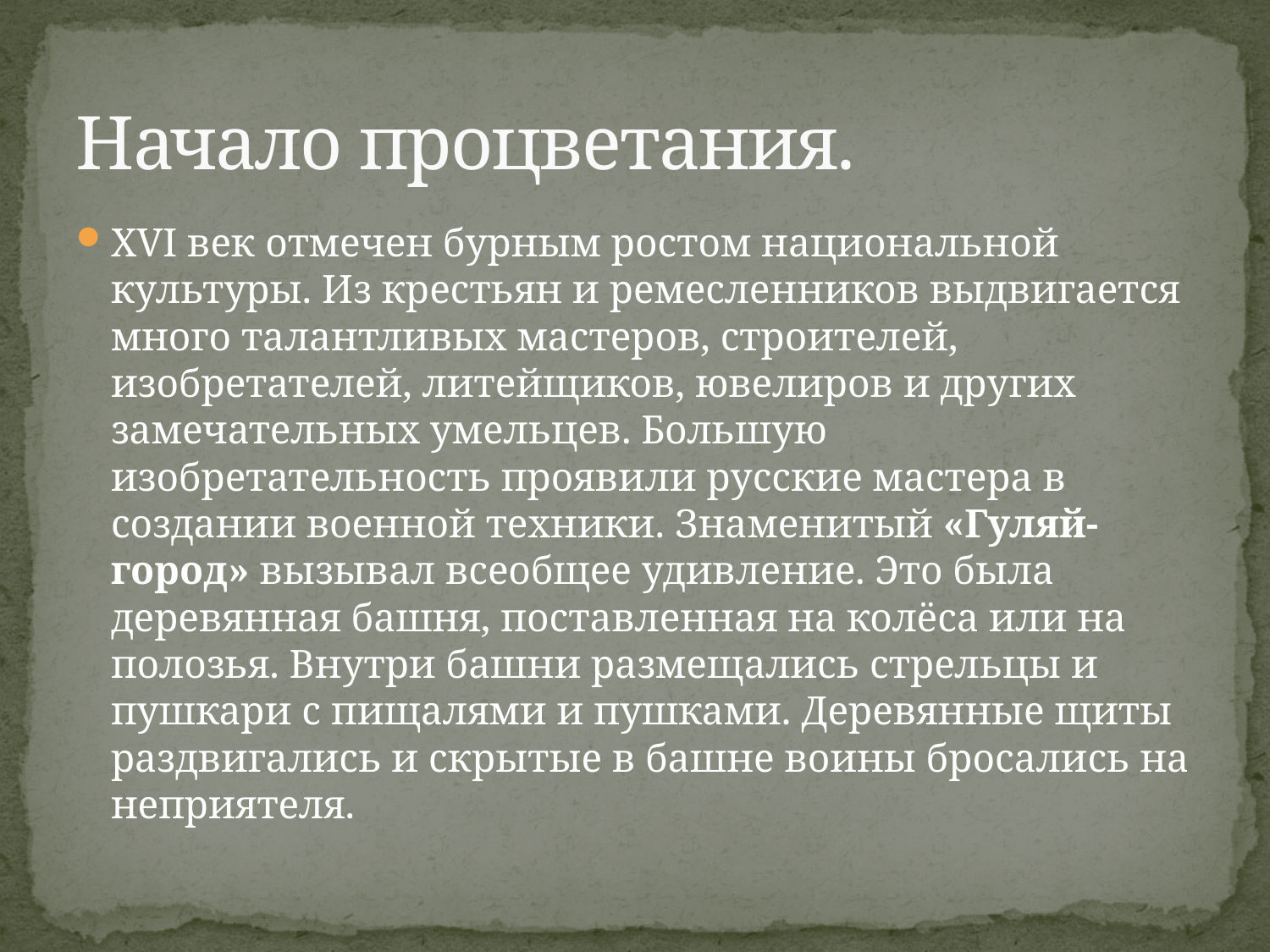

# Начало процветания.
XVI век отмечен бурным ростом национальной культуры. Из крестьян и ремесленников выдвигается много талантливых мастеров, строителей, изобретателей, литейщиков, ювелиров и других замечательных умельцев. Большую изобретательность проявили русские мастера в создании военной техники. Знаменитый «Гуляй-город» вызывал всеобщее удивление. Это была деревянная башня, поставленная на колёса или на полозья. Внутри башни размещались стрельцы и пушкари с пищалями и пушками. Деревянные щиты раздвигались и скрытые в башне воины бросались на неприятеля.